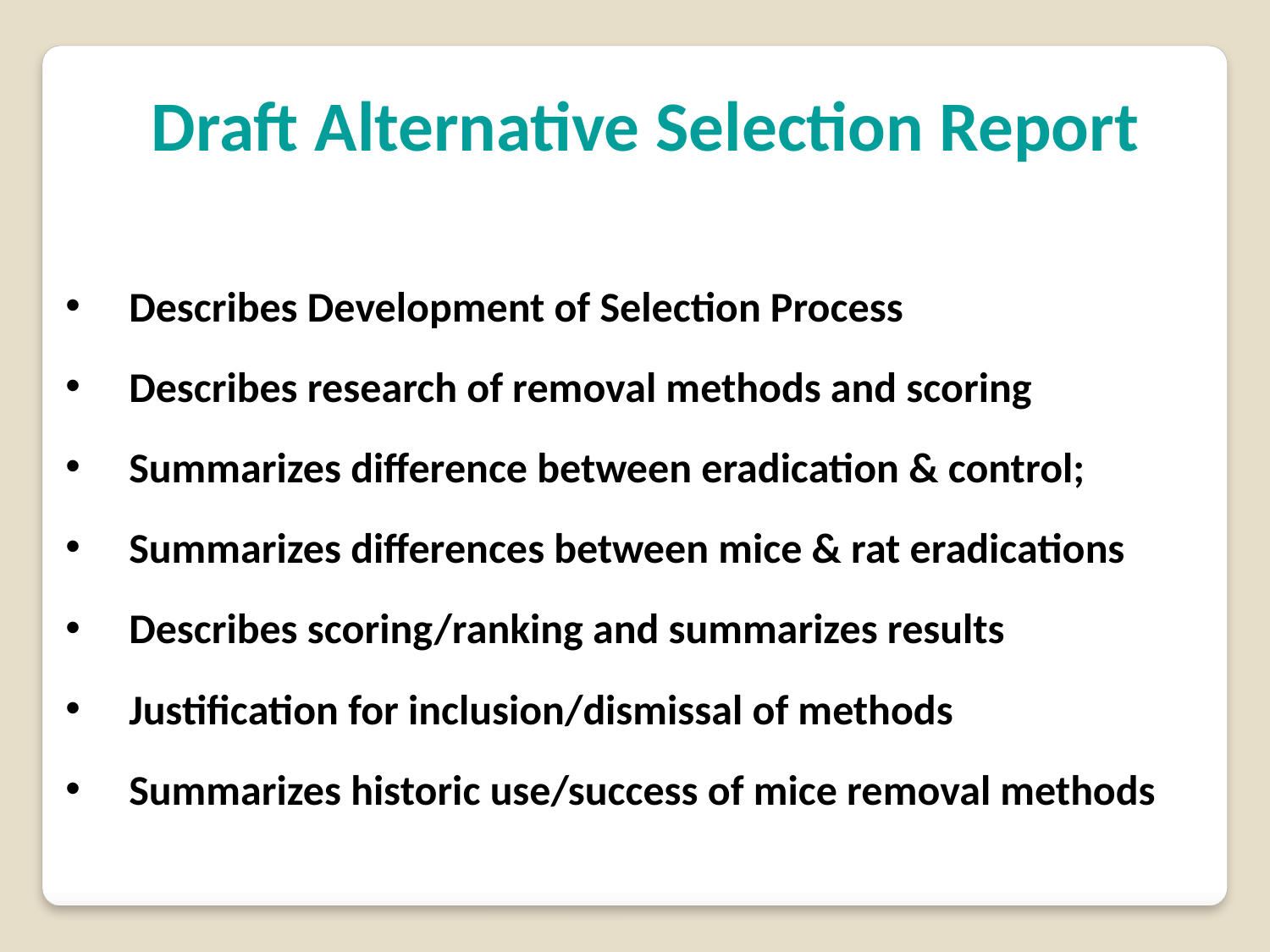

Draft Alternative Selection Report

Describes Development of Selection Process
Describes research of removal methods and scoring
Summarizes difference between eradication & control;
Summarizes differences between mice & rat eradications
Describes scoring/ranking and summarizes results
Justification for inclusion/dismissal of methods
Summarizes historic use/success of mice removal methods